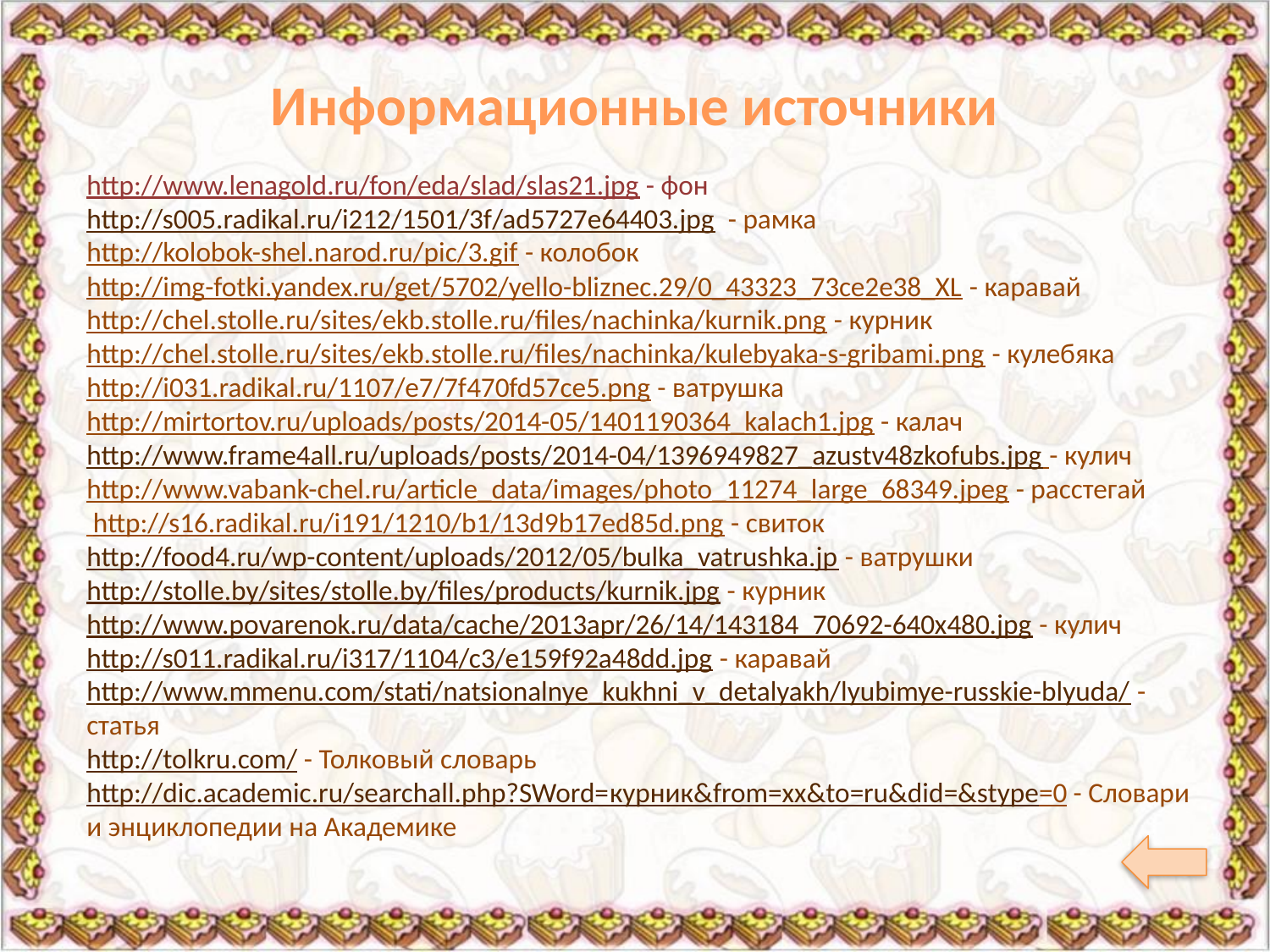

Информационные источники
http://www.lenagold.ru/fon/eda/slad/slas21.jpg - фон
http://s005.radikal.ru/i212/1501/3f/ad5727e64403.jpg  - рамка
http://kolobok-shel.narod.ru/pic/3.gif - колобок
http://img-fotki.yandex.ru/get/5702/yello-bliznec.29/0_43323_73ce2e38_XL - каравай
http://chel.stolle.ru/sites/ekb.stolle.ru/files/nachinka/kurnik.png - курник
http://chel.stolle.ru/sites/ekb.stolle.ru/files/nachinka/kulebyaka-s-gribami.png - кулебяка
http://i031.radikal.ru/1107/e7/7f470fd57ce5.png - ватрушка
http://mirtortov.ru/uploads/posts/2014-05/1401190364_kalach1.jpg - калач
http://www.frame4all.ru/uploads/posts/2014-04/1396949827_azustv48zkofubs.jpg - кулич
http://www.vabank-chel.ru/article_data/images/photo_11274_large_68349.jpeg - расстегай
 http://s16.radikal.ru/i191/1210/b1/13d9b17ed85d.png - свиток
http://food4.ru/wp-content/uploads/2012/05/bulka_vatrushka.jp - ватрушки
http://stolle.by/sites/stolle.by/files/products/kurnik.jpg - курник
http://www.povarenok.ru/data/cache/2013apr/26/14/143184_70692-640x480.jpg - кулич
http://s011.radikal.ru/i317/1104/c3/e159f92a48dd.jpg - каравай
http://www.mmenu.com/stati/natsionalnye_kukhni_v_detalyakh/lyubimye-russkie-blyuda/ - статья
http://tolkru.com/ - Толковый словарь
http://dic.academic.ru/searchall.php?SWord=курник&from=xx&to=ru&did=&stype=0 - Словари и энциклопедии на Академике